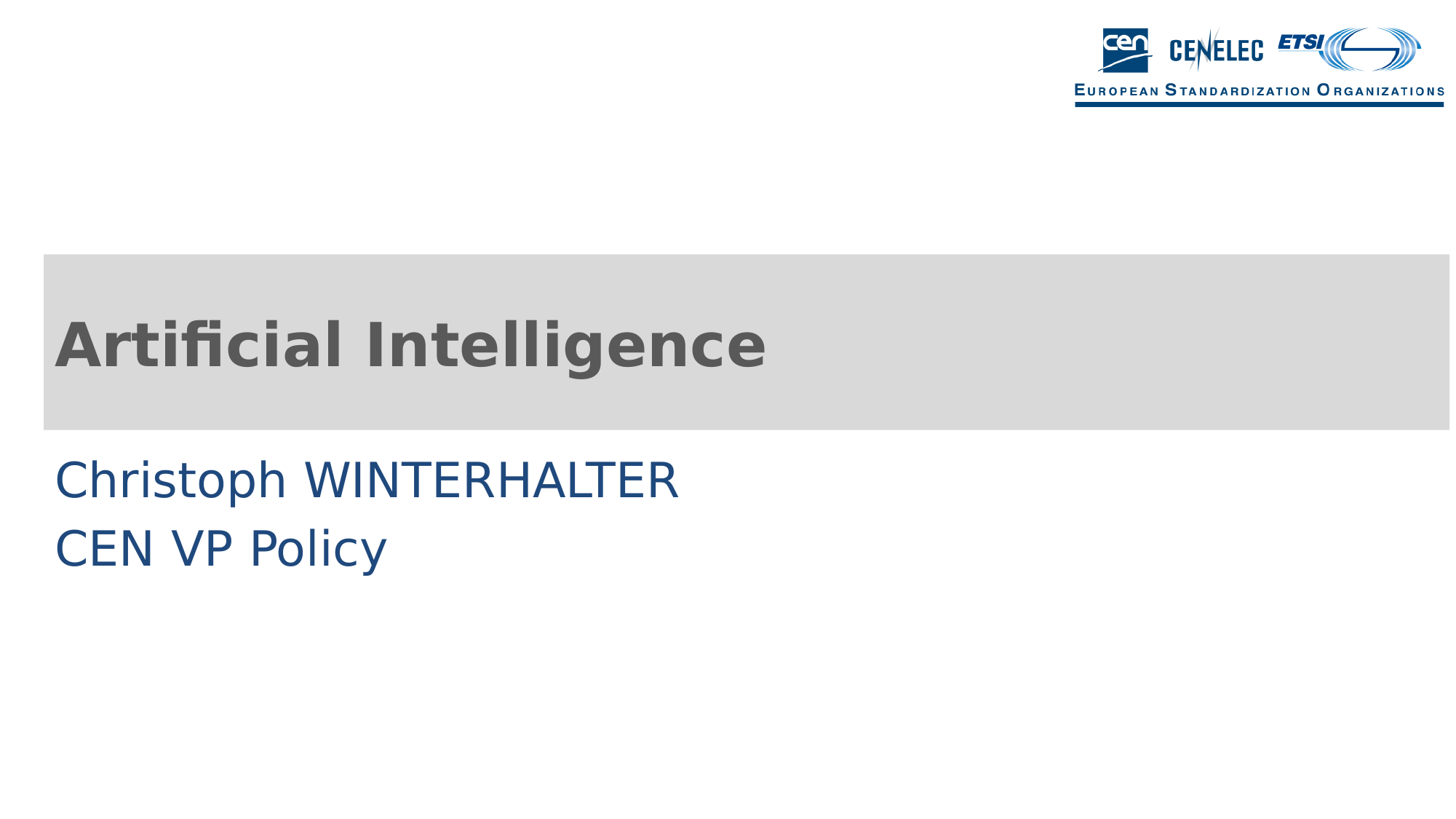

# Artificial Intelligence
Christoph WINTERHALTER
CEN VP Policy